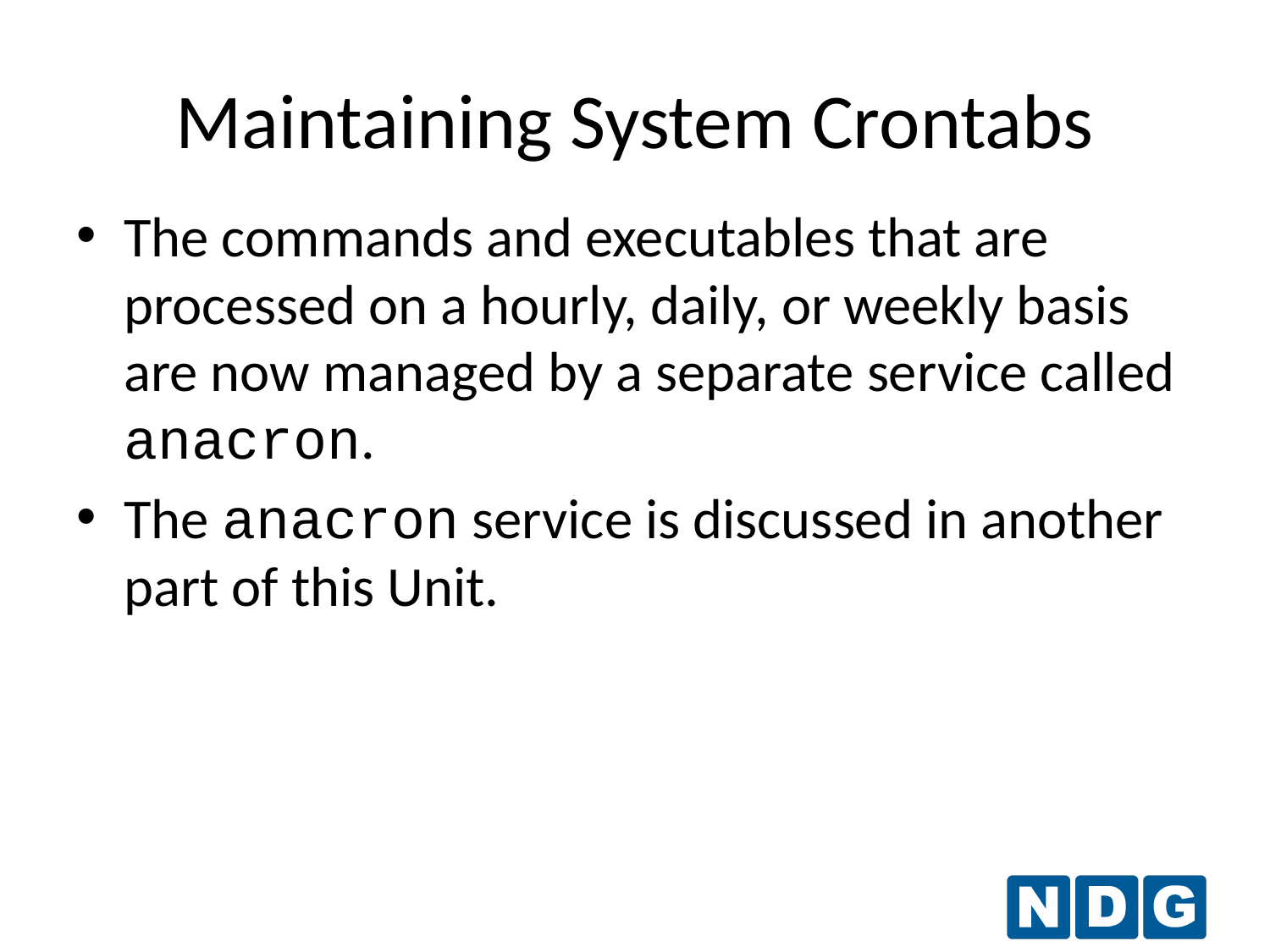

Maintaining System Crontabs
The commands and executables that are processed on a hourly, daily, or weekly basis are now managed by a separate service called anacron.
The anacron service is discussed in another part of this Unit.